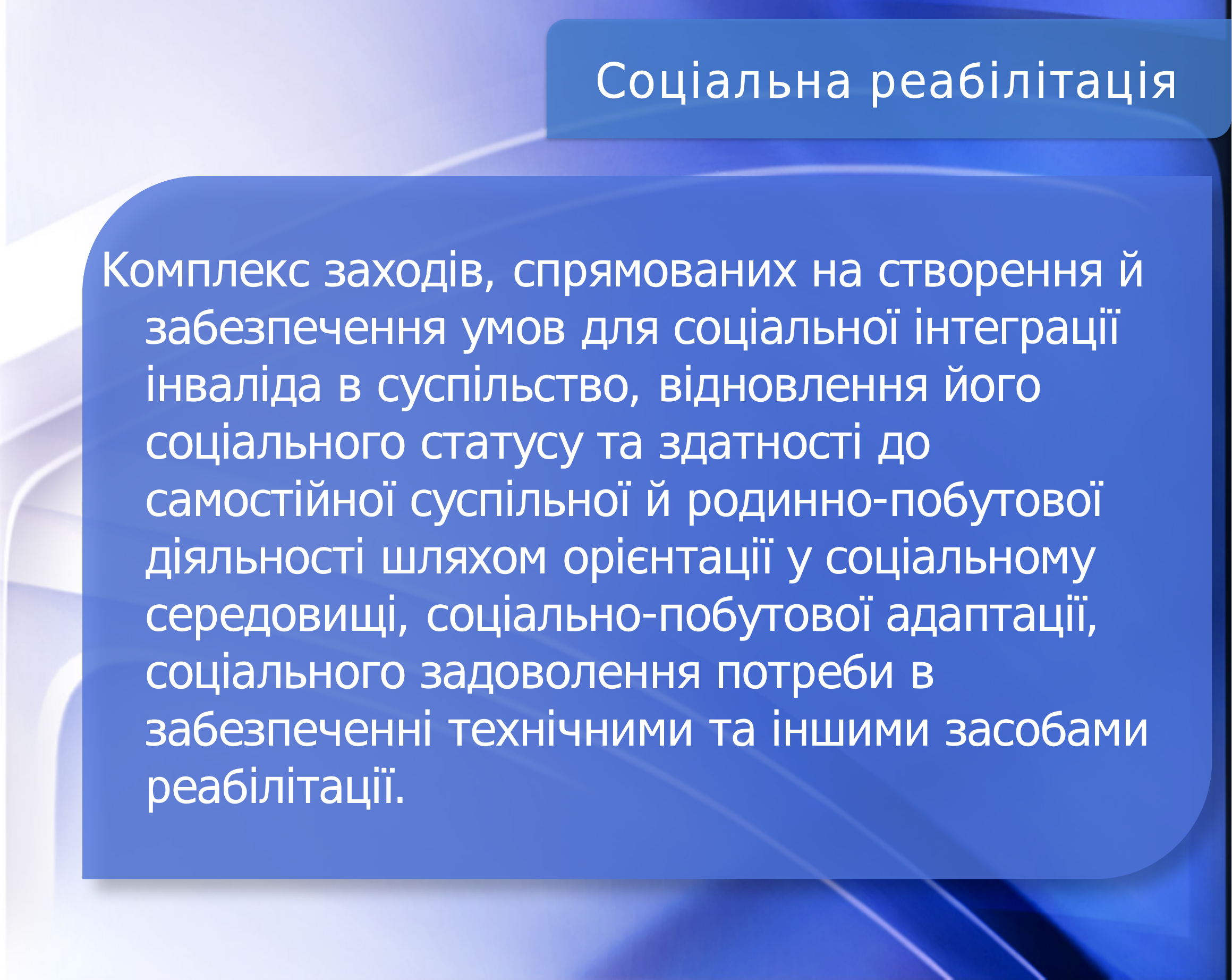

Соцiальна реабiлiтацiя

Комплекс заходiв, спрямованих на створення й забезпечення умов для соцiальної iнтеграцiї iнвалiда в суспiльство, вiдновлення його соцiального статусу та здатностi до самостiйної суспiльної й родинно-побутової дiяльностi шляхом орiєнтацiї у соцiальному середовищi, соцiально-побутової адаптацiї, соцiального задоволення потреби в забезпеченнi технiчними та iншими засобами реабiлiтацiї.